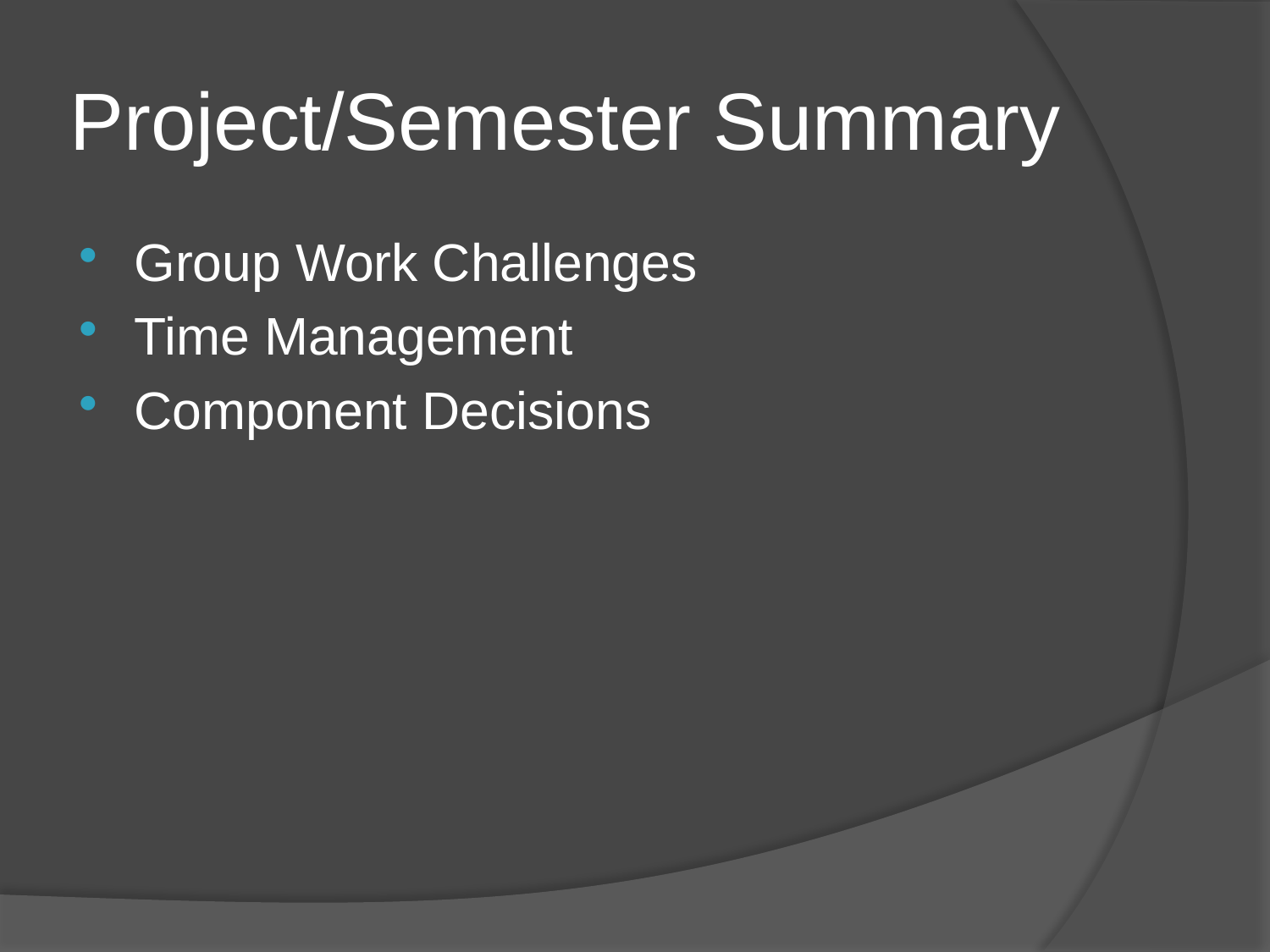

# Project/Semester Summary
Group Work Challenges
Time Management
Component Decisions